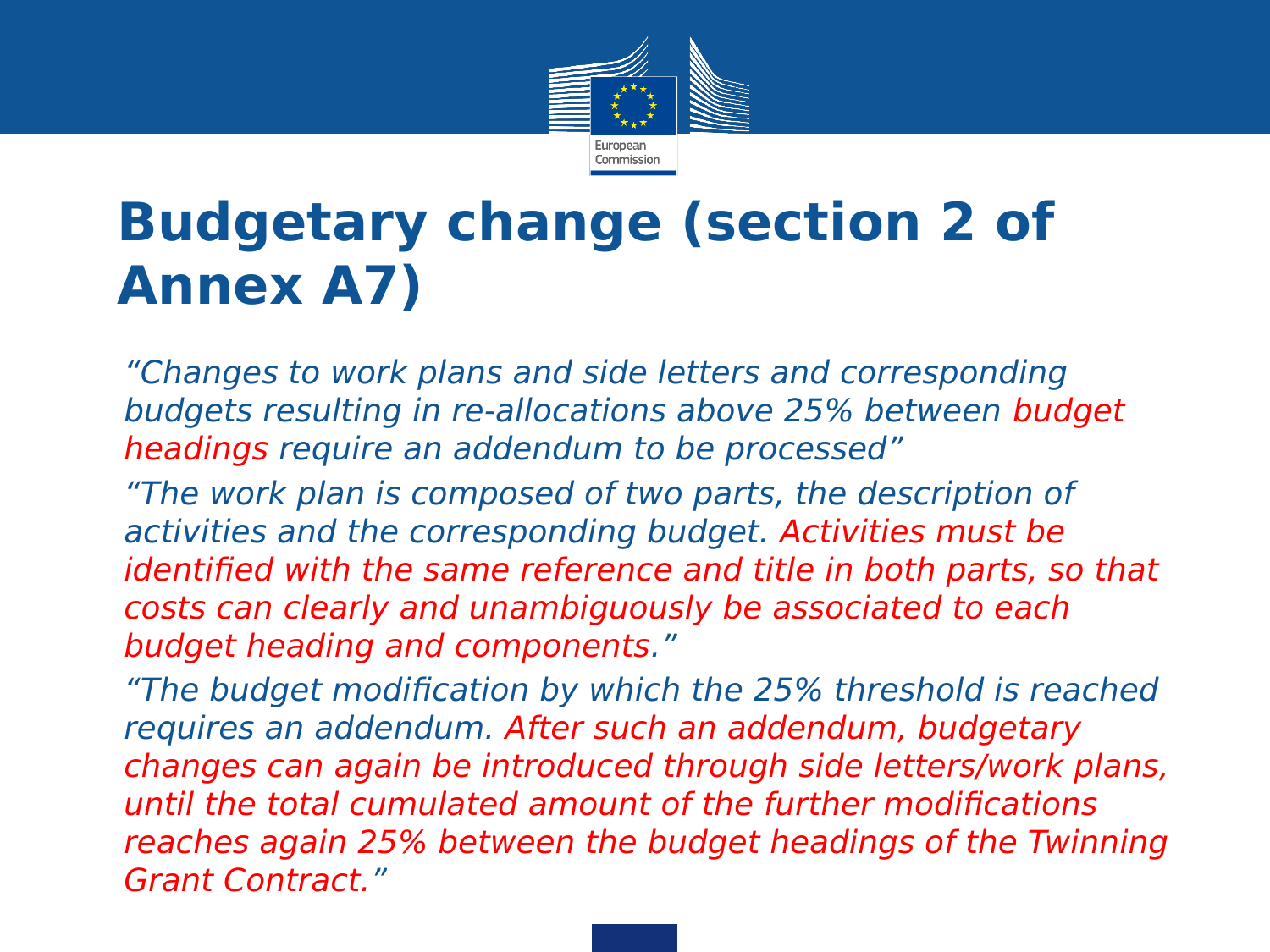

# Budgetary change (section 2 of Annex A7)
“Changes to work plans and side letters and corresponding budgets resulting in re-allocations above 25% between budget headings require an addendum to be processed”
“The work plan is composed of two parts, the description of activities and the corresponding budget. Activities must be identified with the same reference and title in both parts, so that costs can clearly and unambiguously be associated to each budget heading and components.”
“The budget modification by which the 25% threshold is reached requires an addendum. After such an addendum, budgetary changes can again be introduced through side letters/work plans, until the total cumulated amount of the further modifications reaches again 25% between the budget headings of the Twinning Grant Contract.”